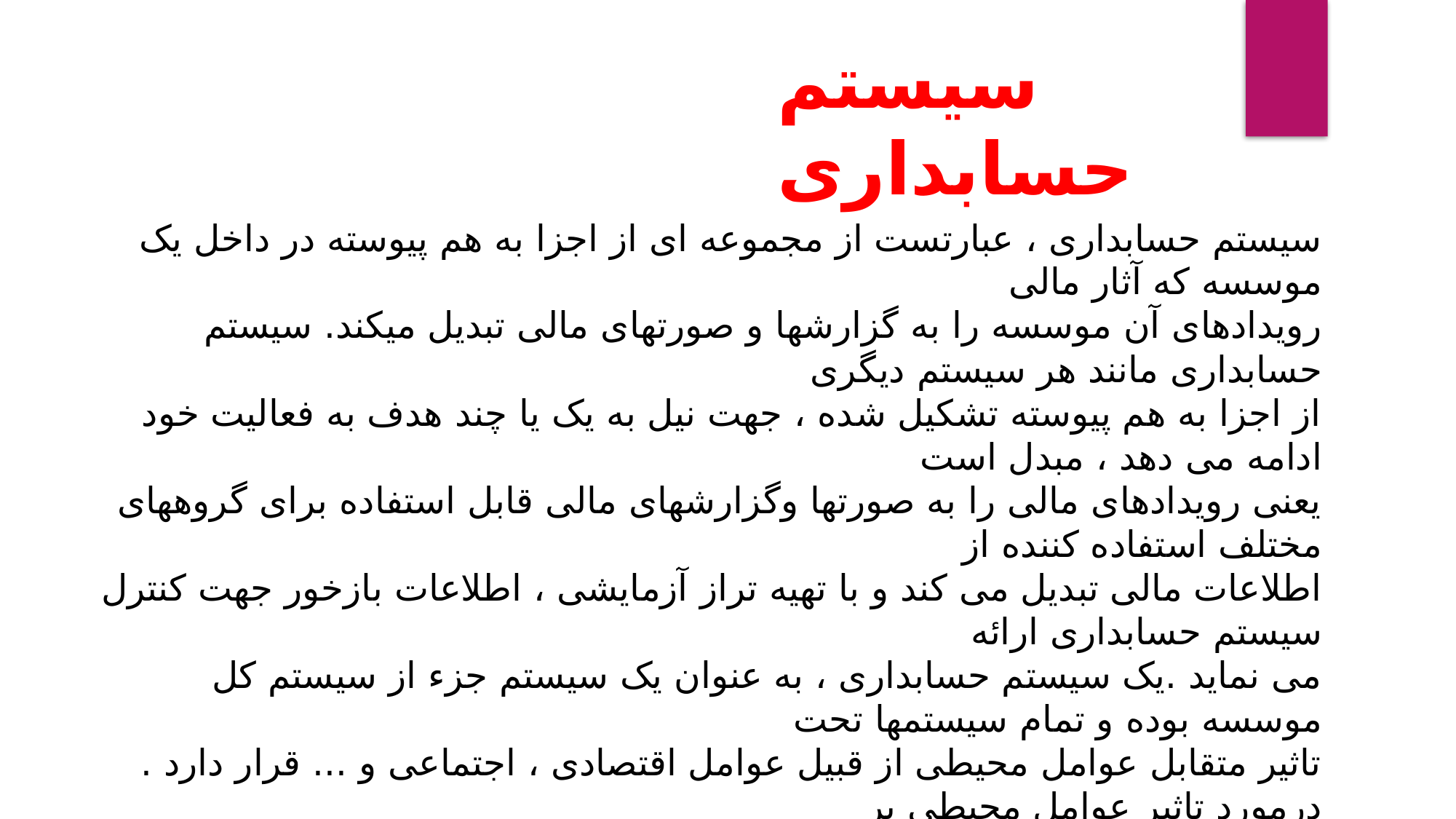

سیستم حسابداری
سیستم حسابداری ، عبارتست از مجموعه ای از اجزا به هم پیوسته در داخل یک موسسه که آثار مالی
رویدادهای آن موسسه را به گزارشها و صورتهای مالی تبدیل میکند. سیستم حسابداری مانند هر سیستم دیگری
از اجزا به هم پیوسته تشکیل شده ، جهت نیل به یک یا چند هدف به فعالیت خود ادامه می دهد ، مبدل است
یعنی رویدادهای مالی را به صورتها وگزارشهای مالی قابل استفاده برای گروههای مختلف استفاده کننده از
اطلاعات مالی تبدیل می کند و با تهیه تراز آزمایشی ، اطلاعات بازخور جهت کنترل سیستم حسابداری ارائه
می نماید .یک سیستم حسابداری ، به عنوان یک سیستم جزء از سیستم کل موسسه بوده و تمام سیستمها تحت
تاثیر متقابل عوامل محیطی از قبیل عوامل اقتصادی ، اجتماعی و ... قرار دارد . درمورد تاثیر عوامل محیطی بر
سیستم حسابداری می توان از مطرح شدن حسابداری تورمی بعد از 2207 به این سو و یا از تغییرات در قوانین
مالیاتی ، تجاری و بانکی و تاثیر آن در داده ها و پردازش آنها و تهیه صورتها و گزارشهای مالی بر اساس این
 پردازش ، in put تغییرات یاد کرد . سیستم حسابداری نیزمانندهرسیستم دیگری از سه بخش اصلی ورودی
تشکیل شده است out put و خروجی processing